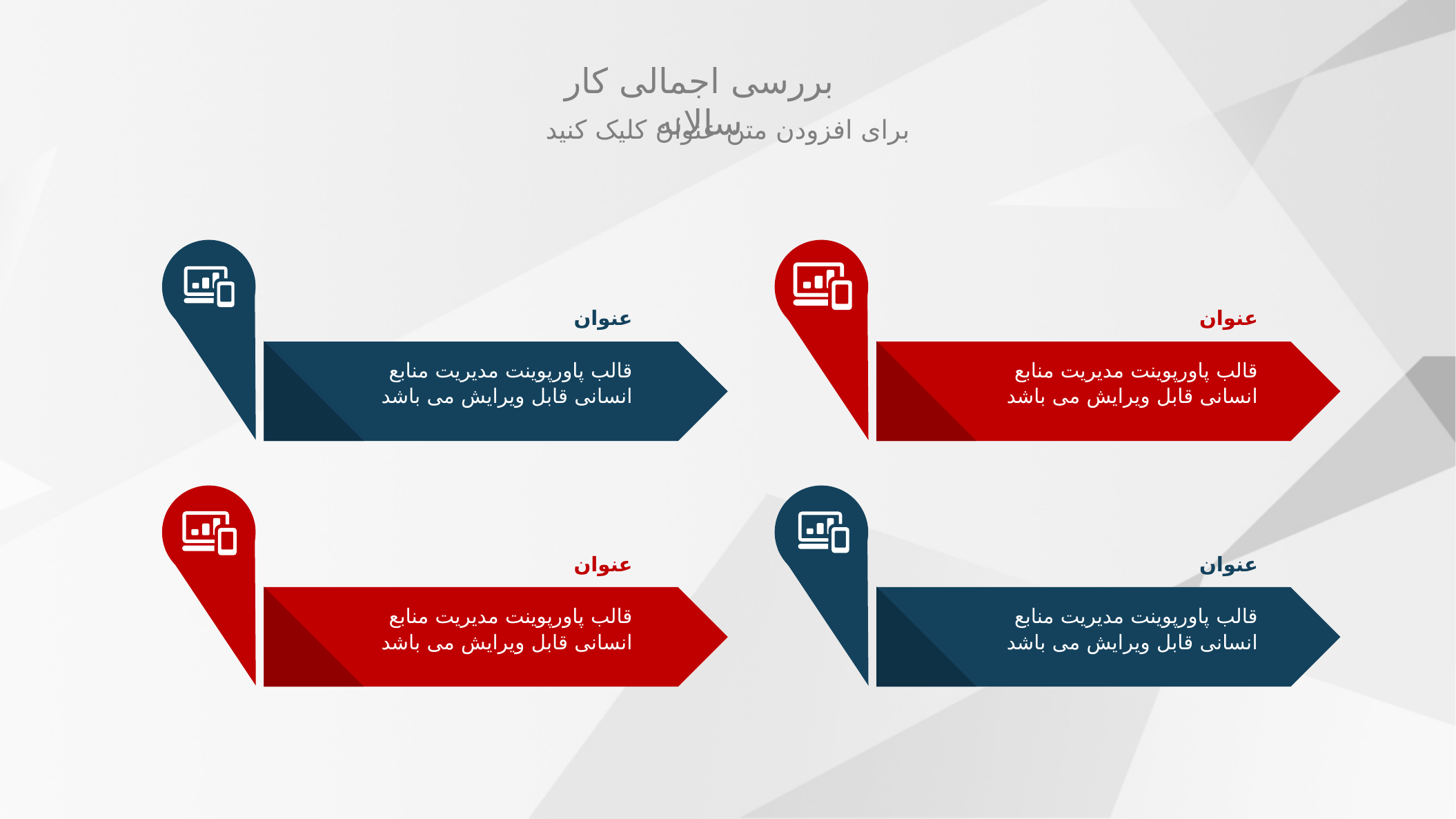

بررسی اجمالی کار سالانه
برای افزودن متن عنوان کلیک کنید

عنوان

قالب پاورپوینت مدیریت منابع انسانی قابل ویرایش می باشد

عنوان

قالب پاورپوینت مدیریت منابع انسانی قابل ویرایش می باشد

عنوان

قالب پاورپوینت مدیریت منابع انسانی قابل ویرایش می باشد

عنوان

قالب پاورپوینت مدیریت منابع انسانی قابل ویرایش می باشد